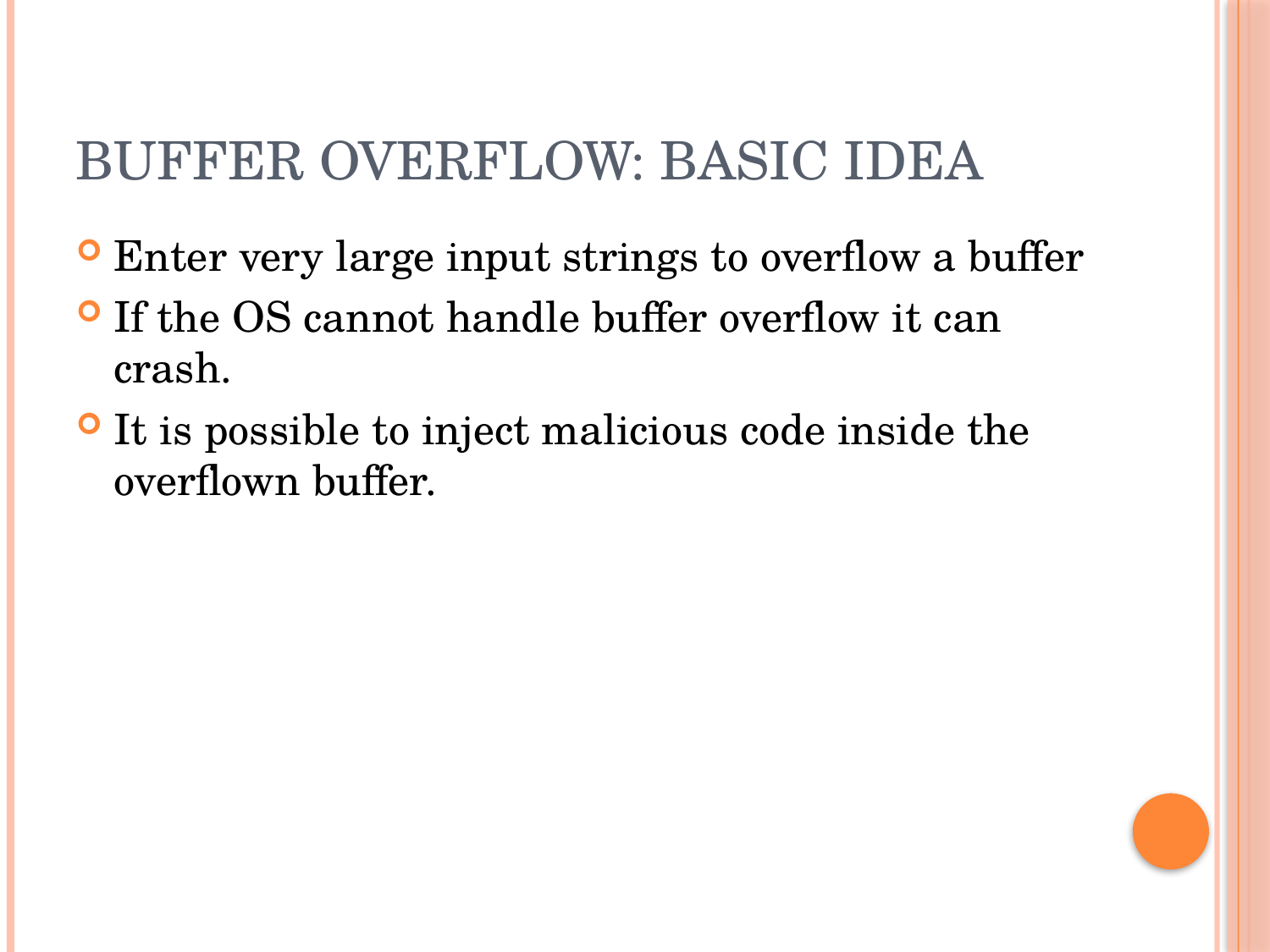

# Buffer Overflow: Basic idea
Enter very large input strings to overflow a buffer
If the OS cannot handle buffer overflow it can crash.
It is possible to inject malicious code inside the overflown buffer.